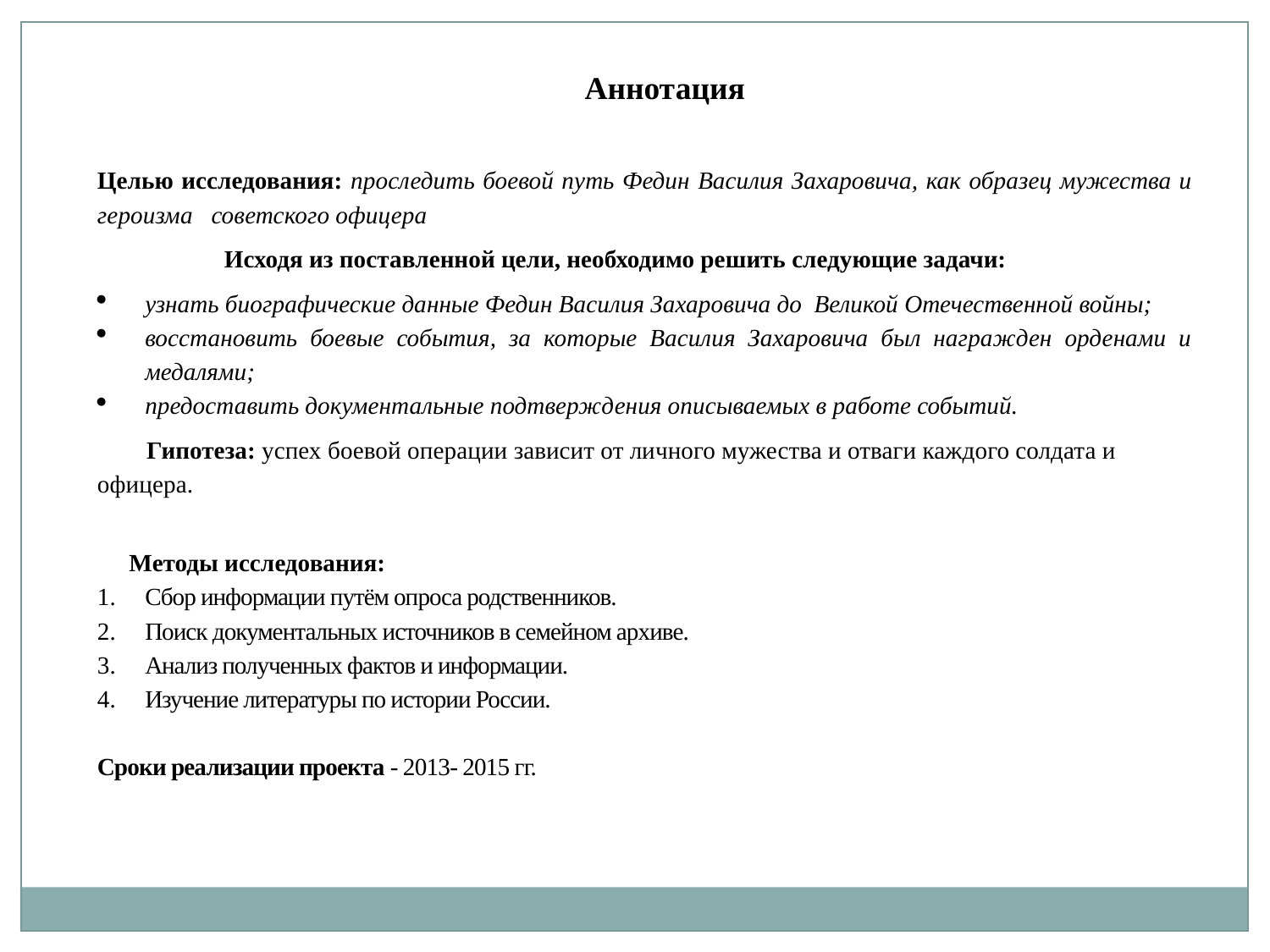

Аннотация

Целью исследования: проследить боевой путь Федин Василия Захаровича, как образец мужества и героизма   советского офицера
	Исходя из поставленной цели, необходимо решить следующие задачи:
узнать биографические данные Федин Василия Захаровича до  Великой Отечественной войны;
восстановить боевые события, за которые Василия Захаровича был награжден орденами и медалями;
предоставить документальные подтверждения описываемых в работе событий.
        Гипотеза: успех боевой операции зависит от личного мужества и отваги каждого солдата и офицера.

Методы исследования:
Сбор информации путём опроса родственников.
Поиск документальных источников в семейном архиве.
Анализ полученных фактов и информации.
Изучение литературы по истории России.

Сроки реализации проекта - 2013- 2015 гг.